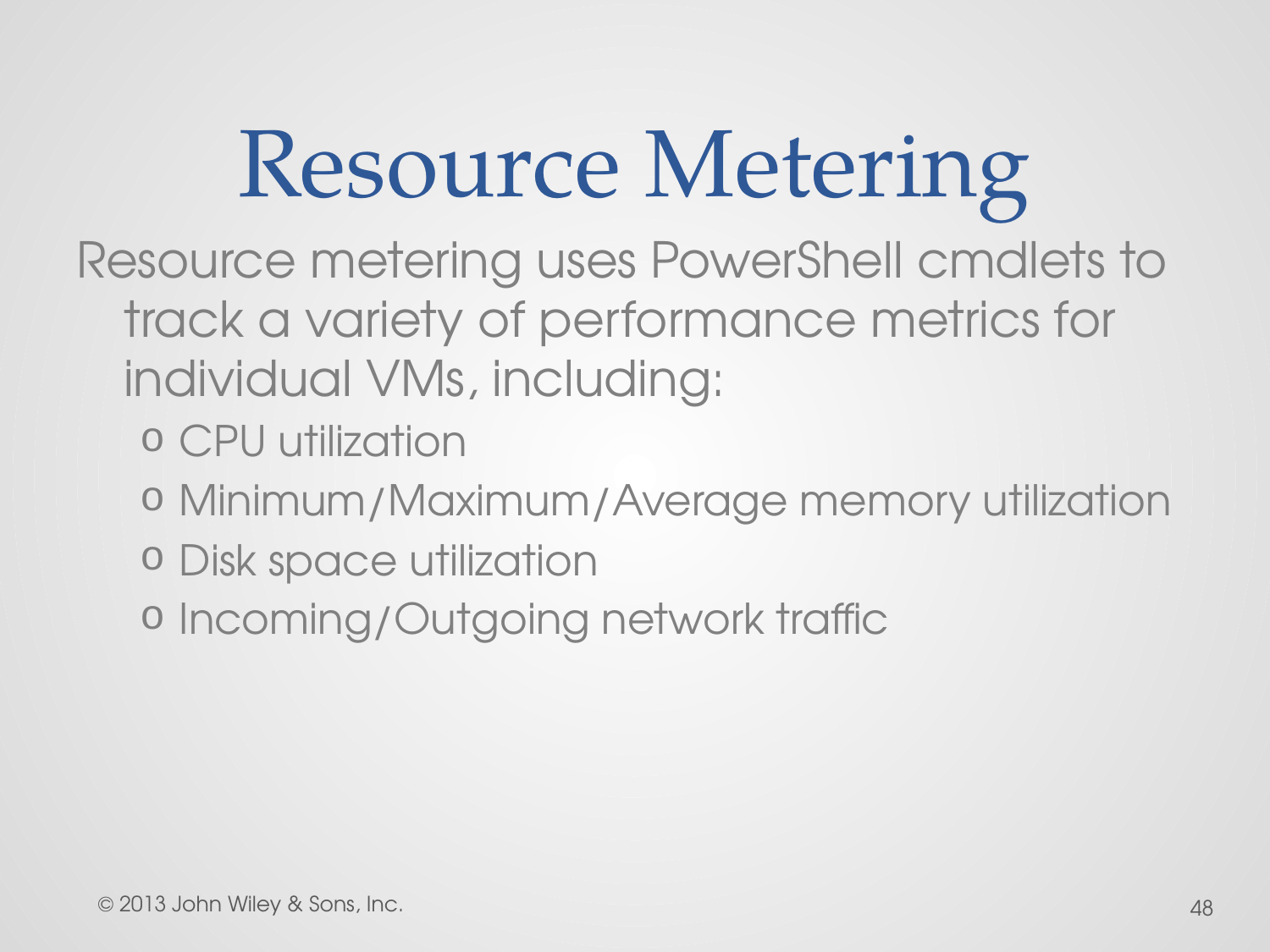

# Resource Metering
Resource metering uses PowerShell cmdlets to track a variety of performance metrics for individual VMs, including:
CPU utilization
Minimum/Maximum/Average memory utilization
Disk space utilization
Incoming/Outgoing network traffic

© 2013 John Wiley & Sons, Inc.
48